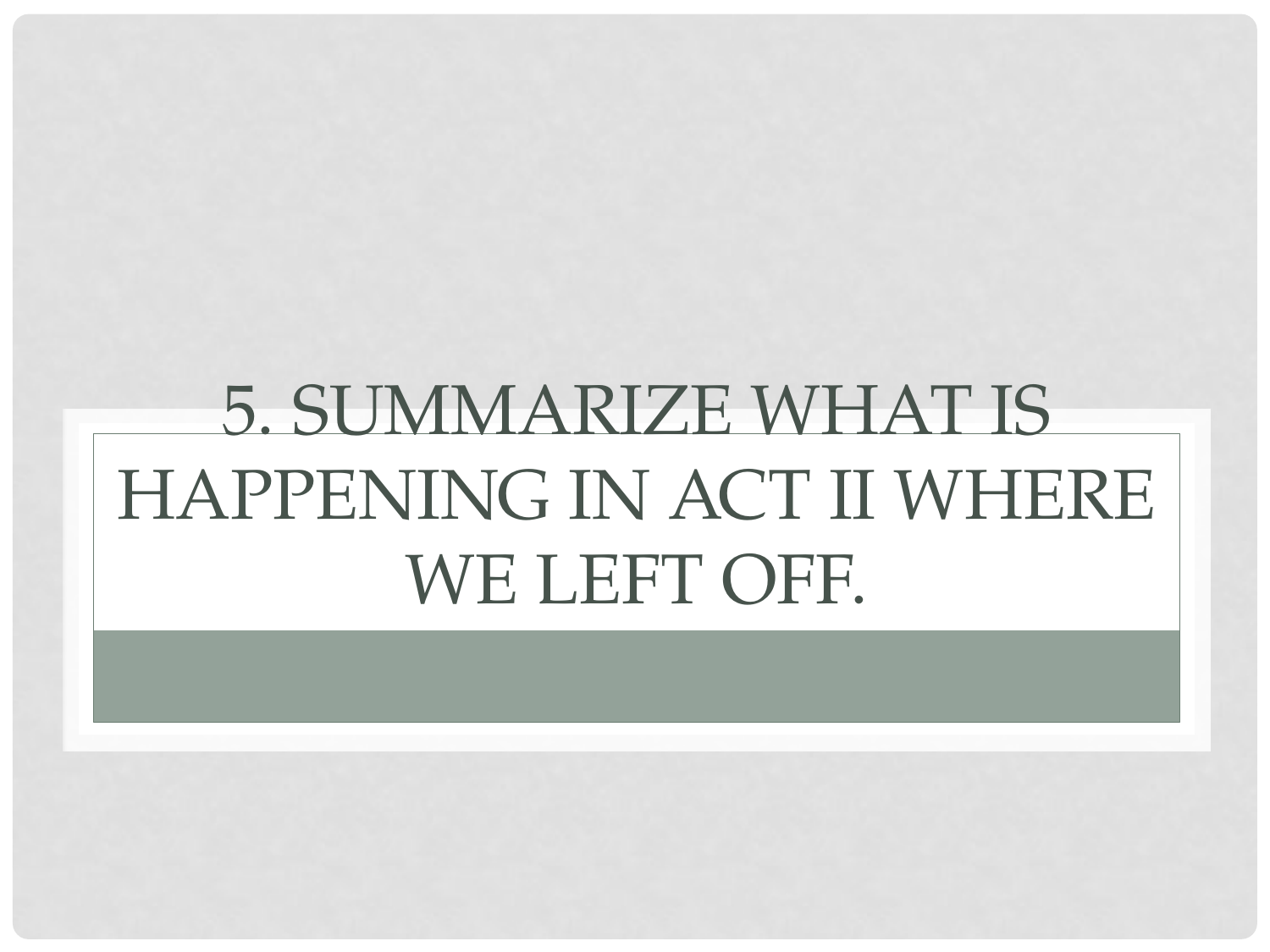

# 5. Summarize what is happening in Act II where we left off.